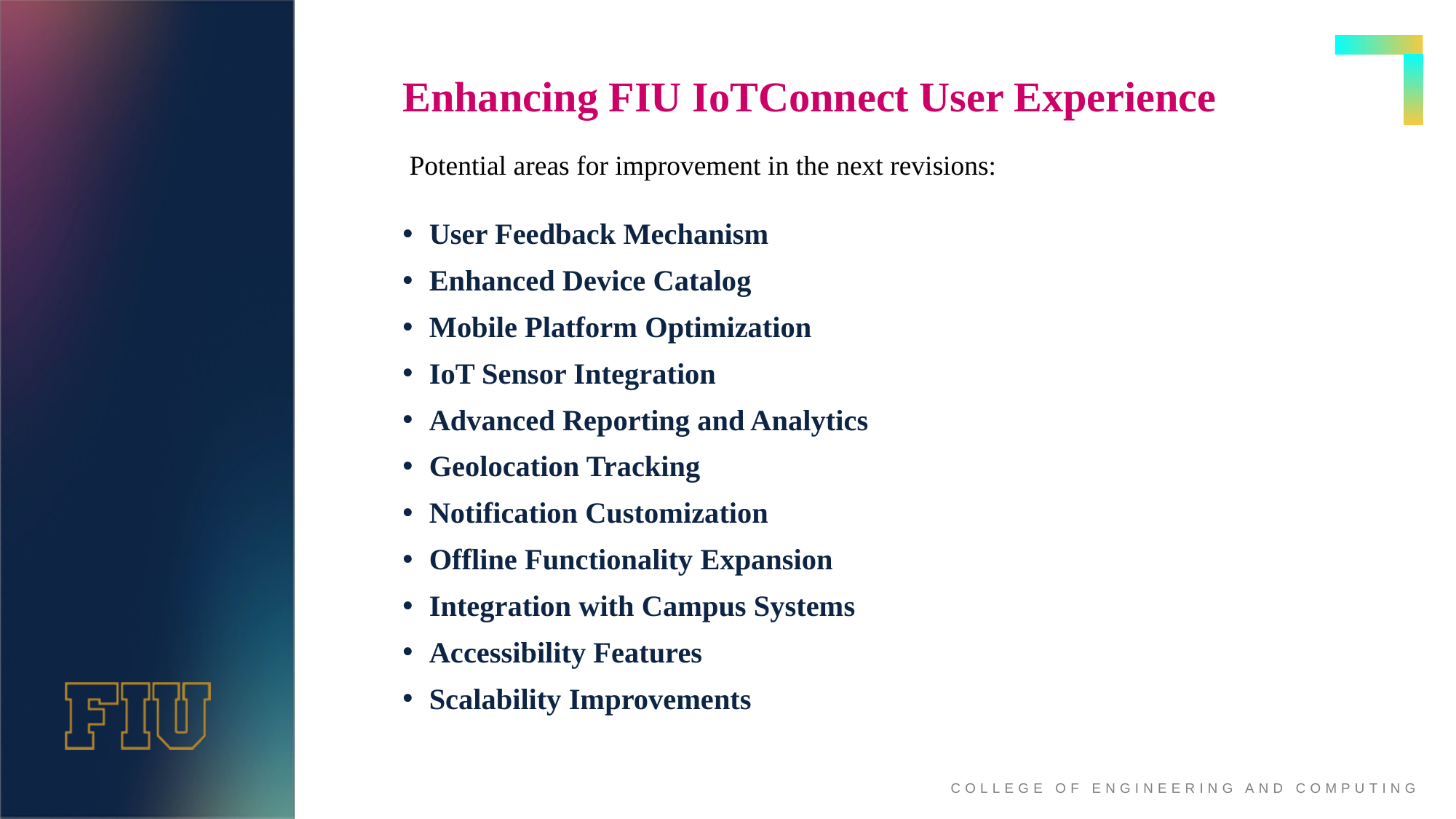

# Enhancing FIU IoTConnect User Experience
 Potential areas for improvement in the next revisions:
User Feedback Mechanism
Enhanced Device Catalog
Mobile Platform Optimization
IoT Sensor Integration
Advanced Reporting and Analytics
Geolocation Tracking
Notification Customization
Offline Functionality Expansion
Integration with Campus Systems
Accessibility Features
Scalability Improvements